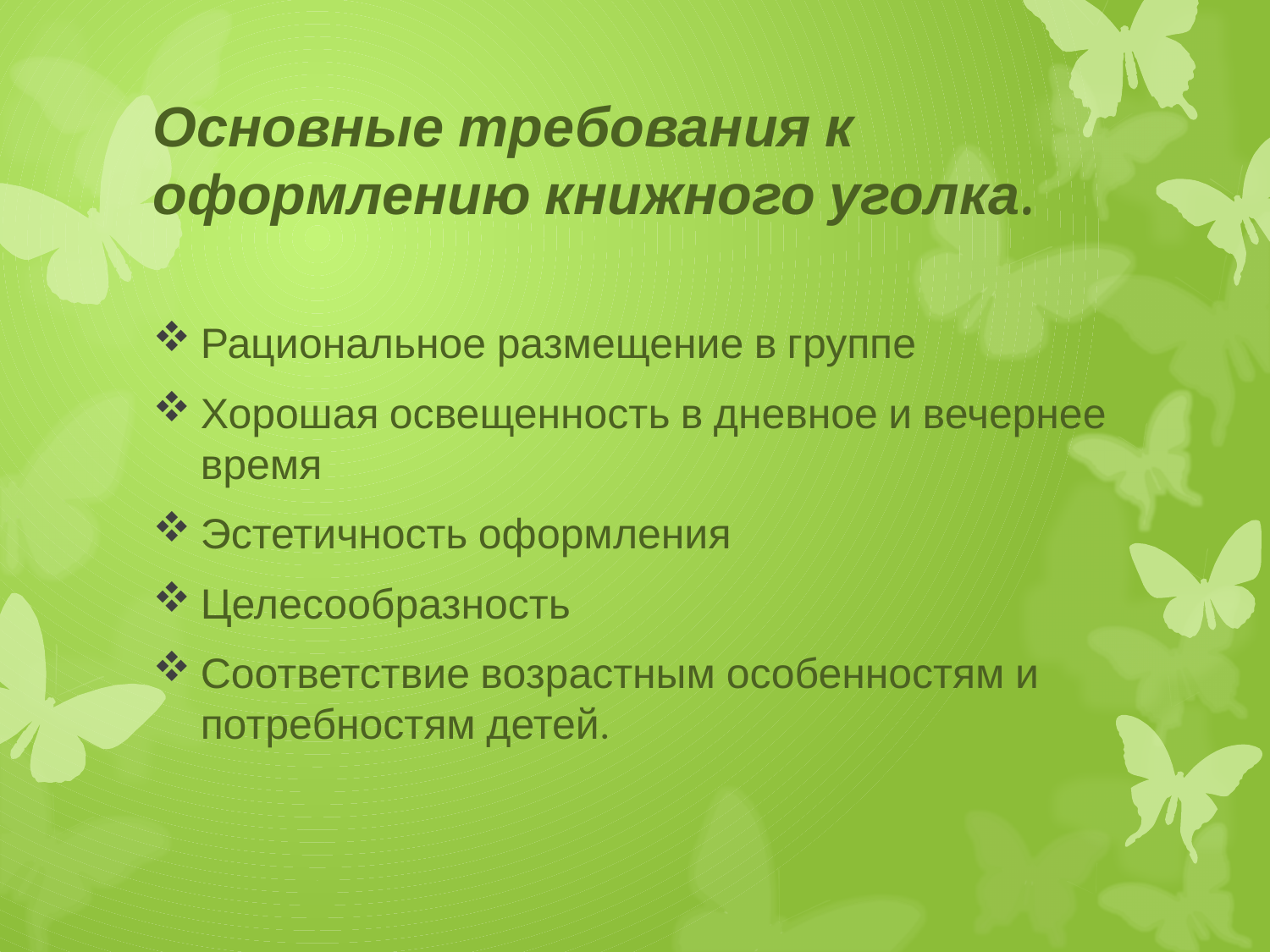

# Основные требования к оформлению книжного уголка.
Рациональное размещение в группе
Хорошая освещенность в дневное и вечернее время
Эстетичность оформления
Целесообразность
Соответствие возрастным особенностям и потребностям детей.